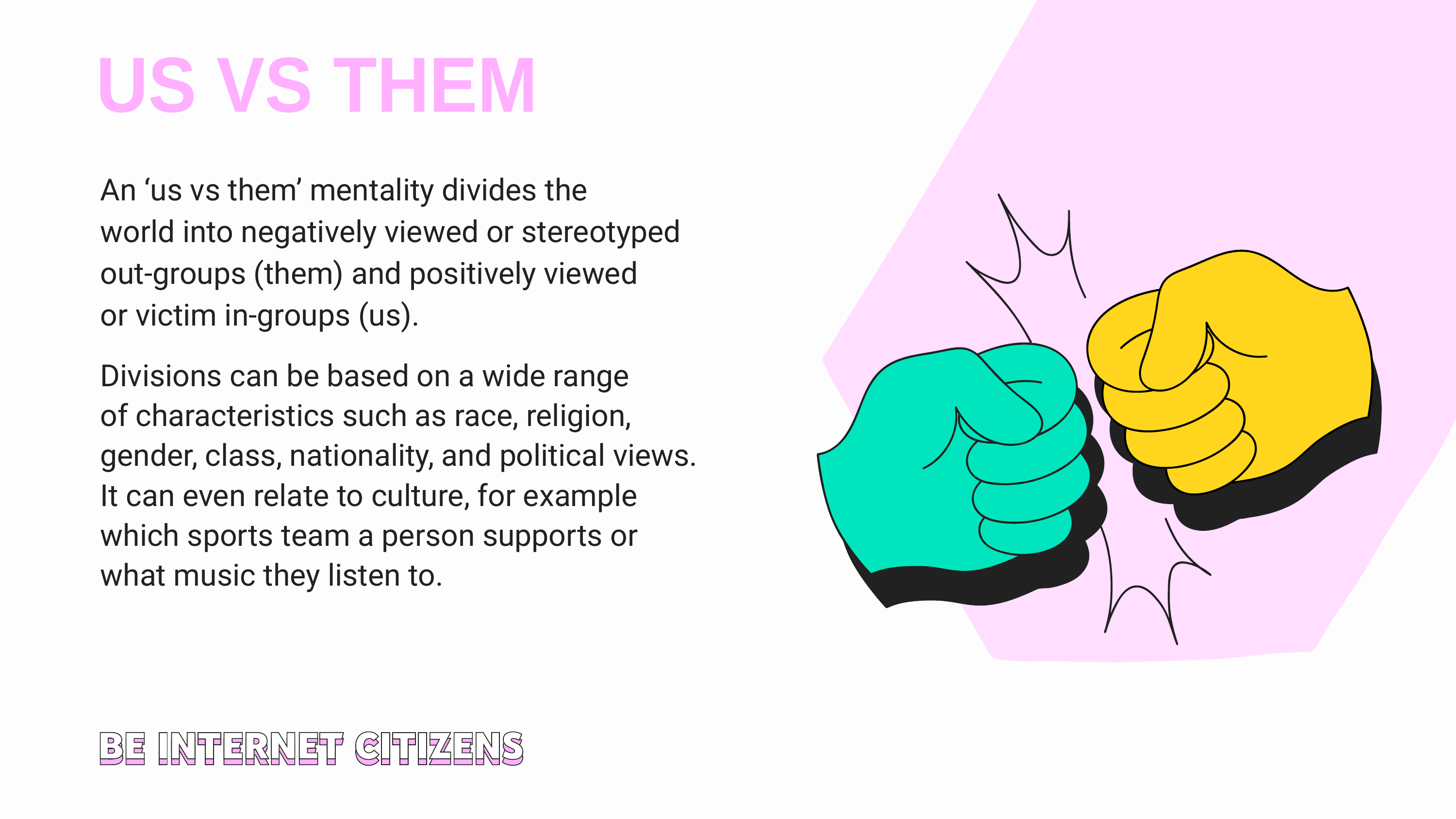

US VS THEM
An ‘us vs them’ mentality divides the
world into negatively viewed or stereotyped out-groups (them) and positively viewed
or victim in-groups (us).
Divisions can be based on a wide range
of characteristics such as race, religion, gender, class, nationality, and political views. It can even relate to culture, for example which sports team a person supports or what music they listen to.